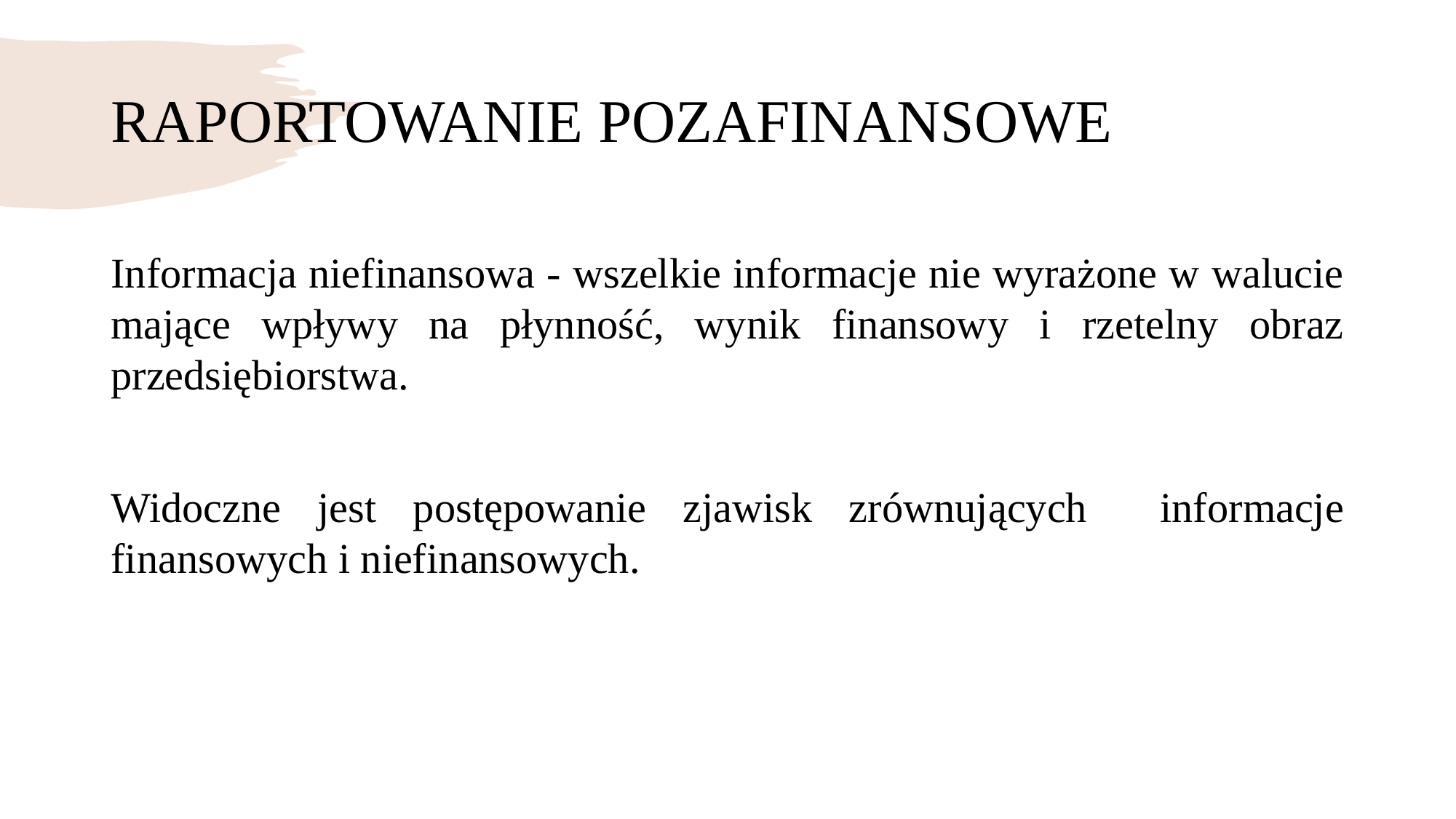

# RAPORTOWANIE POZAFINANSOWE
Informacja niefinansowa - wszelkie informacje nie wyrażone w walucie mające wpływy na płynność, wynik finansowy i rzetelny obraz przedsiębiorstwa.

Widoczne jest postępowanie zjawisk zrównujących  informacje finansowych i niefinansowych.